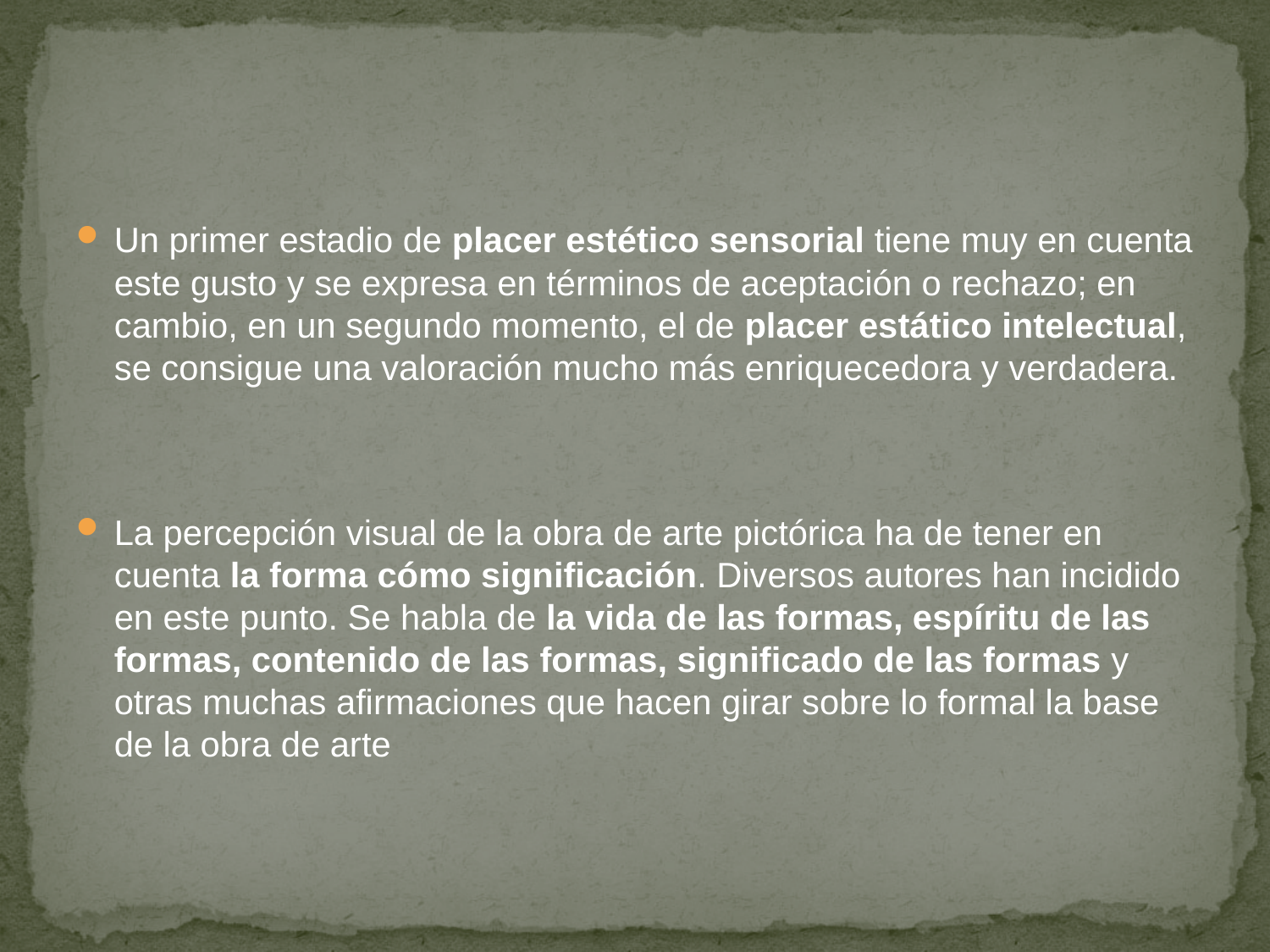

#
Un primer estadio de placer estético sensorial tiene muy en cuenta este gusto y se expresa en términos de aceptación o rechazo; en cambio, en un segundo momento, el de placer estático intelectual, se consigue una valoración mucho más enriquecedora y verdadera.

La percepción visual de la obra de arte pictórica ha de tener en cuenta la forma cómo significación. Diversos autores han incidido en este punto. Se habla de la vida de las formas, espíritu de las formas, contenido de las formas, significado de las formas y otras muchas afirmaciones que hacen girar sobre lo formal la base de la obra de arte